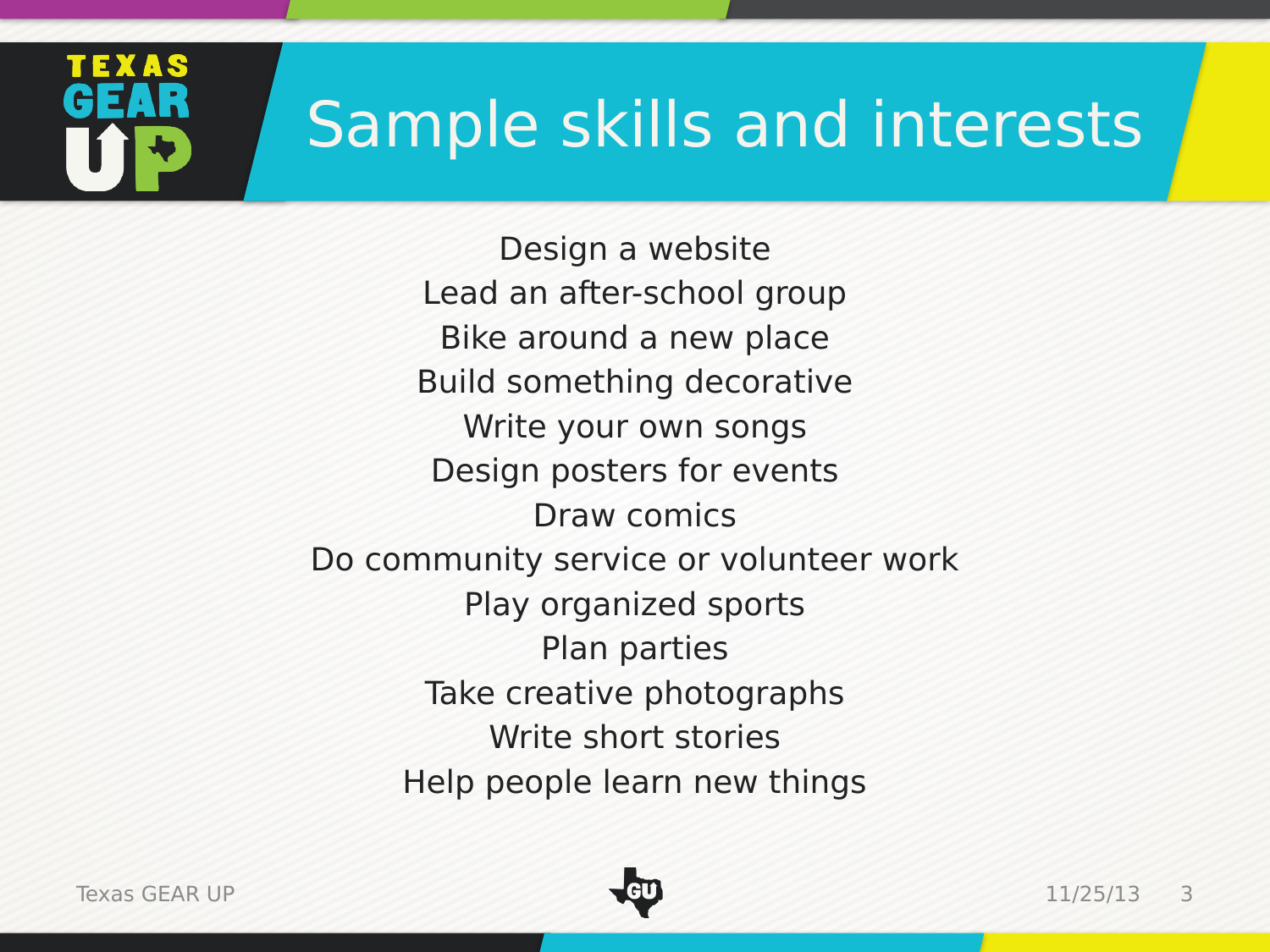

Sample skills and interests
Design a website
Lead an after-school group
Bike around a new place
Build something decorative
Write your own songs
Design posters for events
Draw comics
Do community service or volunteer work
Play organized sports
Plan parties
Take creative photographs
Write short stories
Help people learn new things

11/25/13
3
Texas GEAR UP